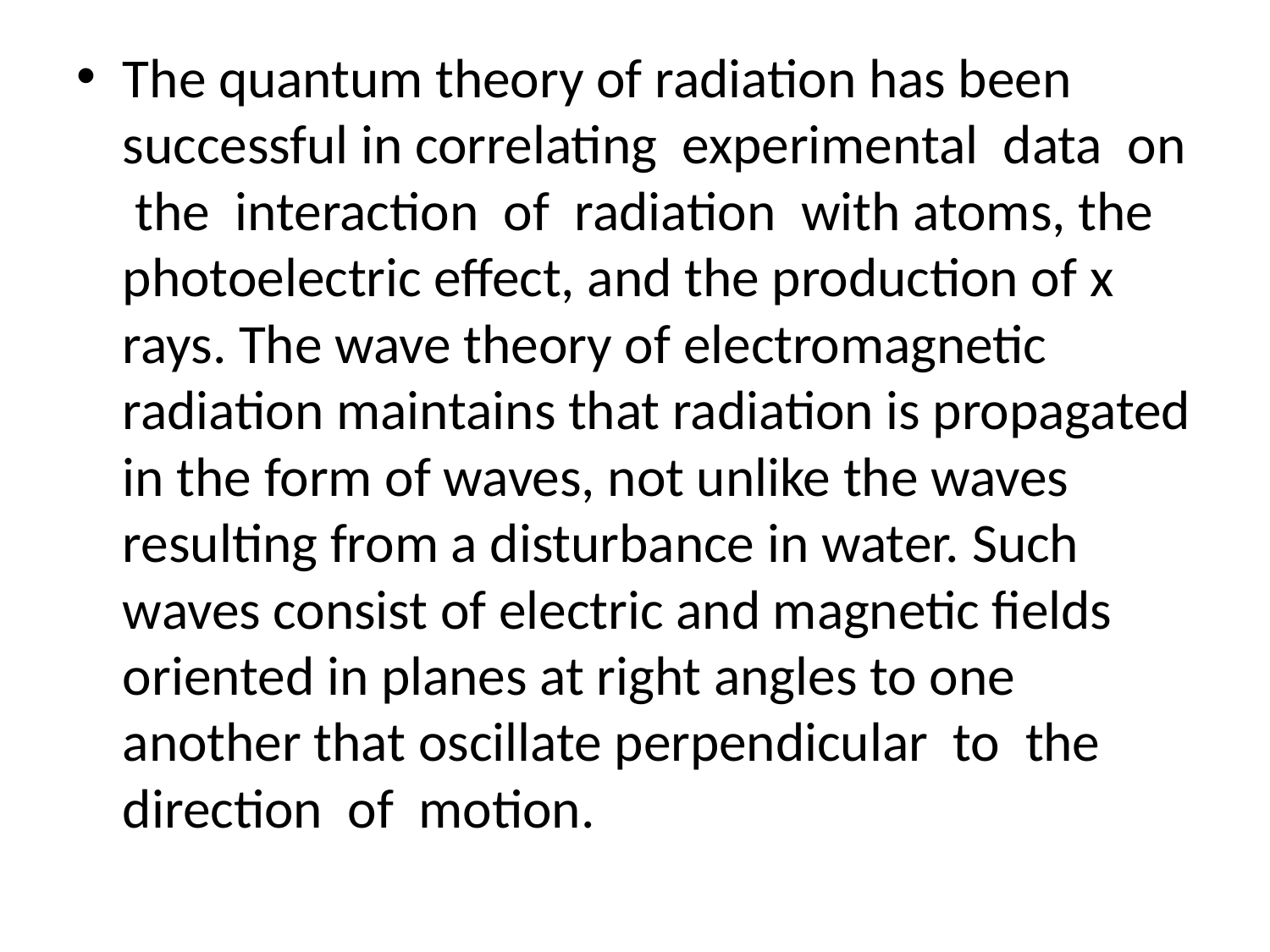

The quantum theory of radiation has been successful in correlating  experimental  data  on  the  interaction  of  radiation  with atoms, the photoelectric effect, and the production of x rays. The wave theory of electromagnetic radiation maintains that radiation is propagated in the form of waves, not unlike the waves resulting from a disturbance in water. Such waves consist of electric and magnetic ﬁelds oriented in planes at right angles to one another that oscillate perpendicular  to  the  direction  of  motion.
#